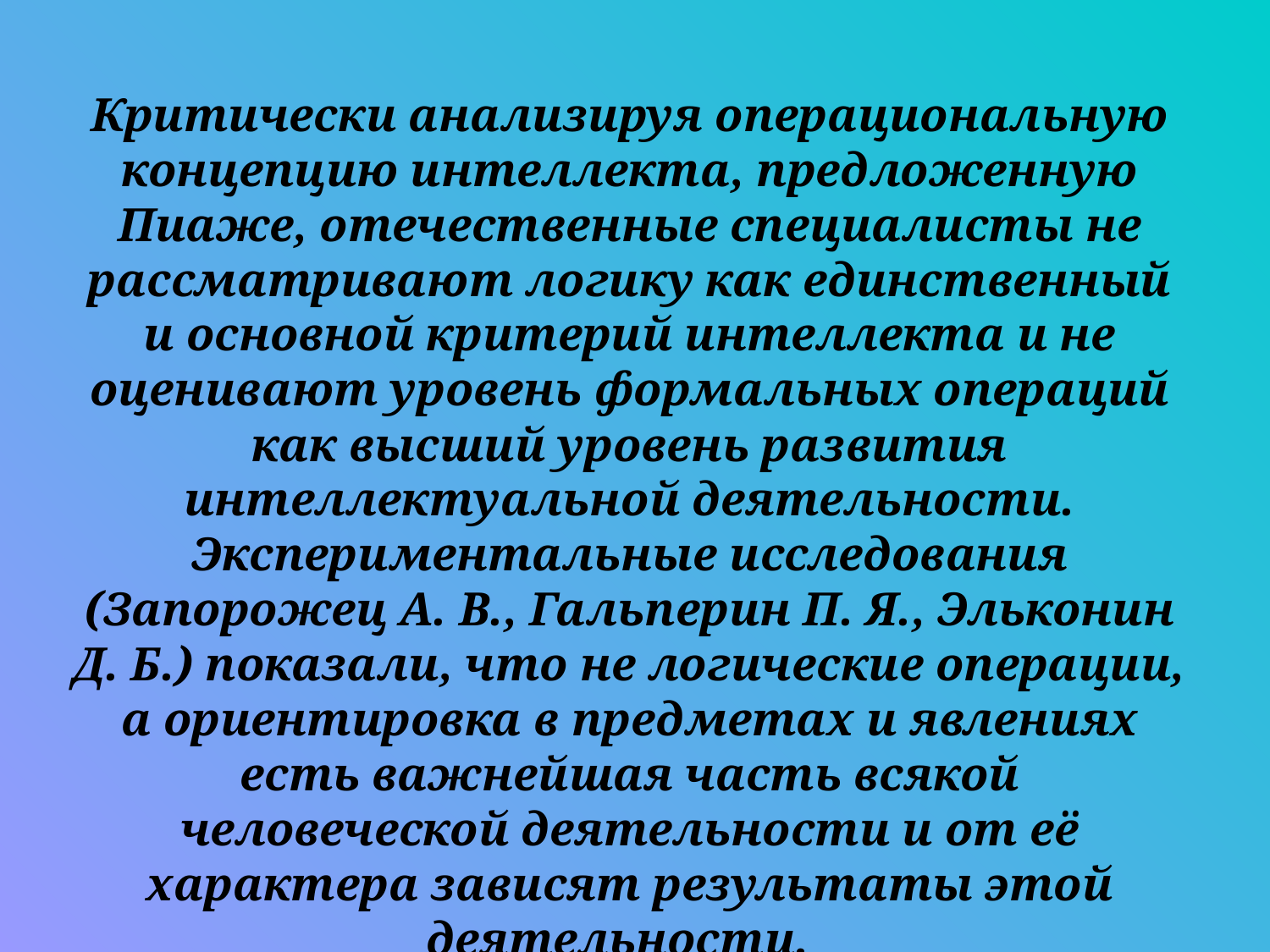

Критически анализируя операциональную концепцию интеллекта, предложенную Пиаже, отечественные специалисты не рассматривают логику как единственный и основной критерий интеллекта и не оценивают уровень формальных операций как высший уровень развития интеллектуальной деятельности. Экспериментальные исследования (Запорожец А. В., Гальперин П. Я., Эльконин Д. Б.) показали, что не логические операции, а ориентировка в предметах и явлениях есть важнейшая часть всякой человеческой деятельности и от её характера зависят результаты этой деятельности.